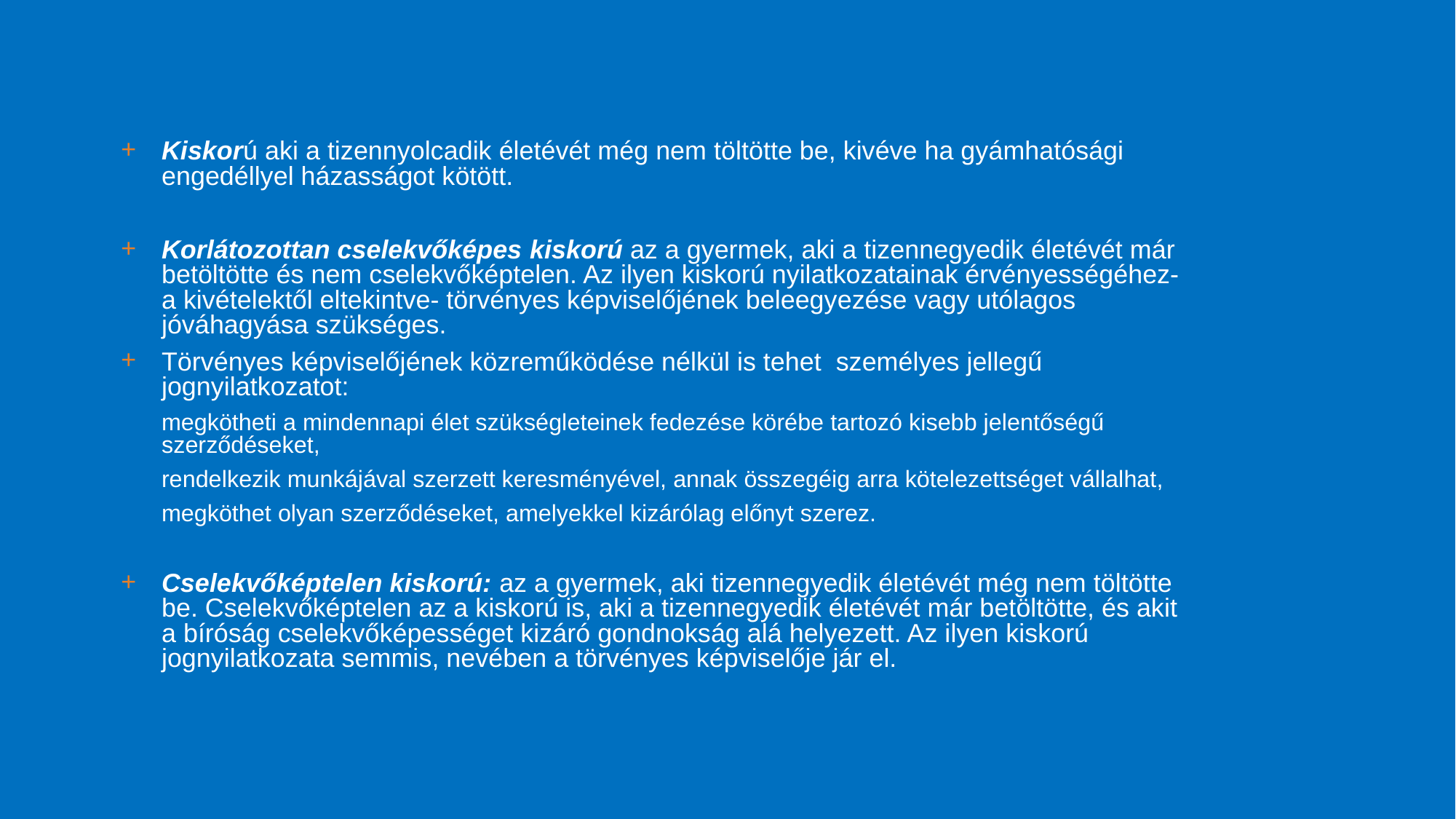

Kiskorú aki a tizennyolcadik életévét még nem töltötte be, kivéve ha gyámhatósági engedéllyel házasságot kötött.

Korlátozottan cselekvőképes kiskorú az a gyermek, aki a tizennegyedik életévét már betöltötte és nem cselekvőképtelen. Az ilyen kiskorú nyilatkozatainak érvényességéhez- a kivételektől eltekintve- törvényes képviselőjének beleegyezése vagy utólagos jóváhagyása szükséges.
Törvényes képviselőjének közreműködése nélkül is tehet  személyes jellegű jognyilatkozatot:
megkötheti a mindennapi élet szükségleteinek fedezése körébe tartozó kisebb jelentőségű szerződéseket,
rendelkezik munkájával szerzett keresményével, annak összegéig arra kötelezettséget vállalhat,
megköthet olyan szerződéseket, amelyekkel kizárólag előnyt szerez.

Cselekvőképtelen kiskorú: az a gyermek, aki tizennegyedik életévét még nem töltötte be. Cselekvőképtelen az a kiskorú is, aki a tizennegyedik életévét már betöltötte, és akit a bíróság cselekvőképességet kizáró gondnokság alá helyezett. Az ilyen kiskorú jognyilatkozata semmis, nevében a törvényes képviselője jár el.